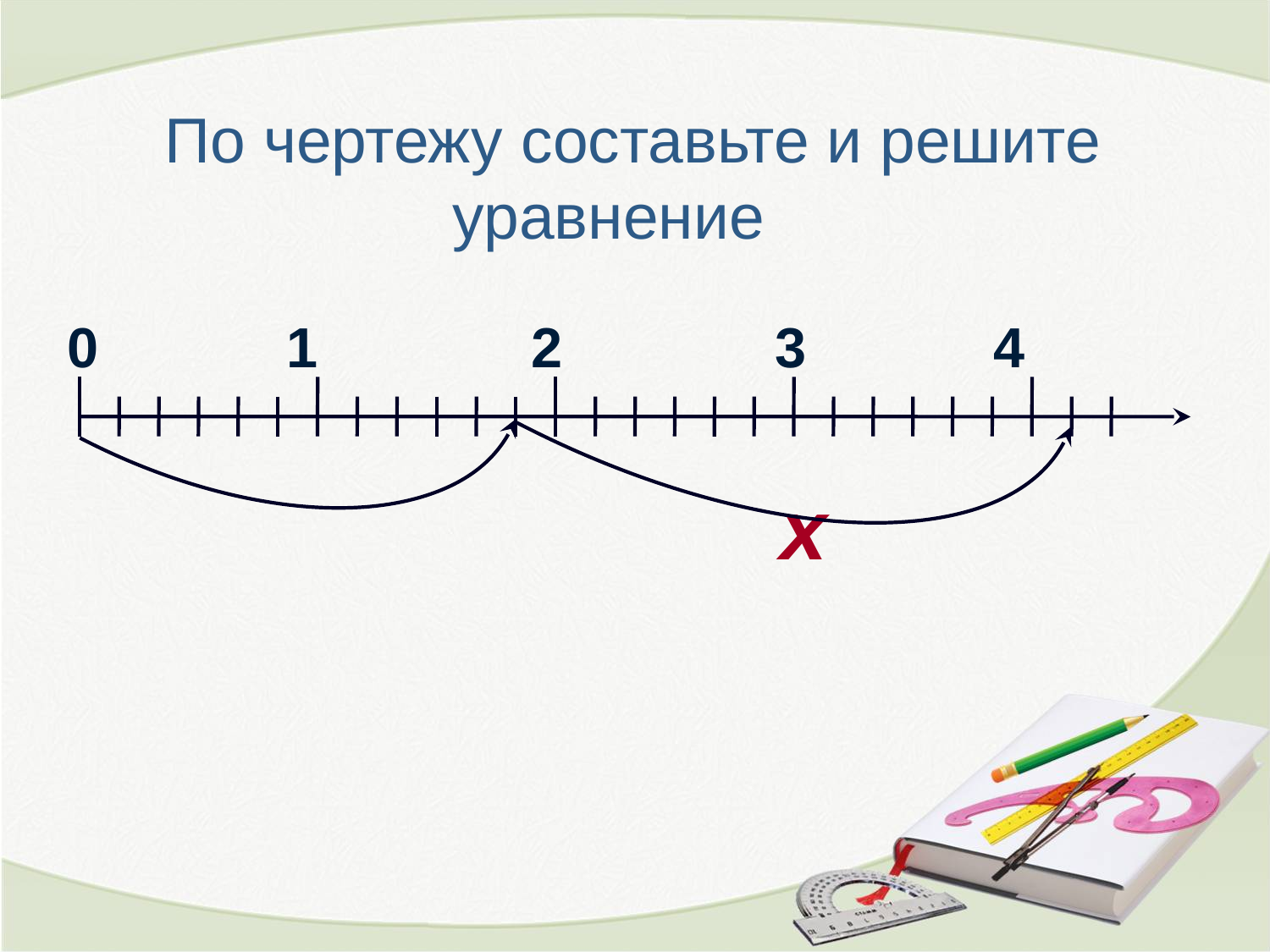

# По чертежу составьте и решите уравнение

0            1               2               3            4

                                             х